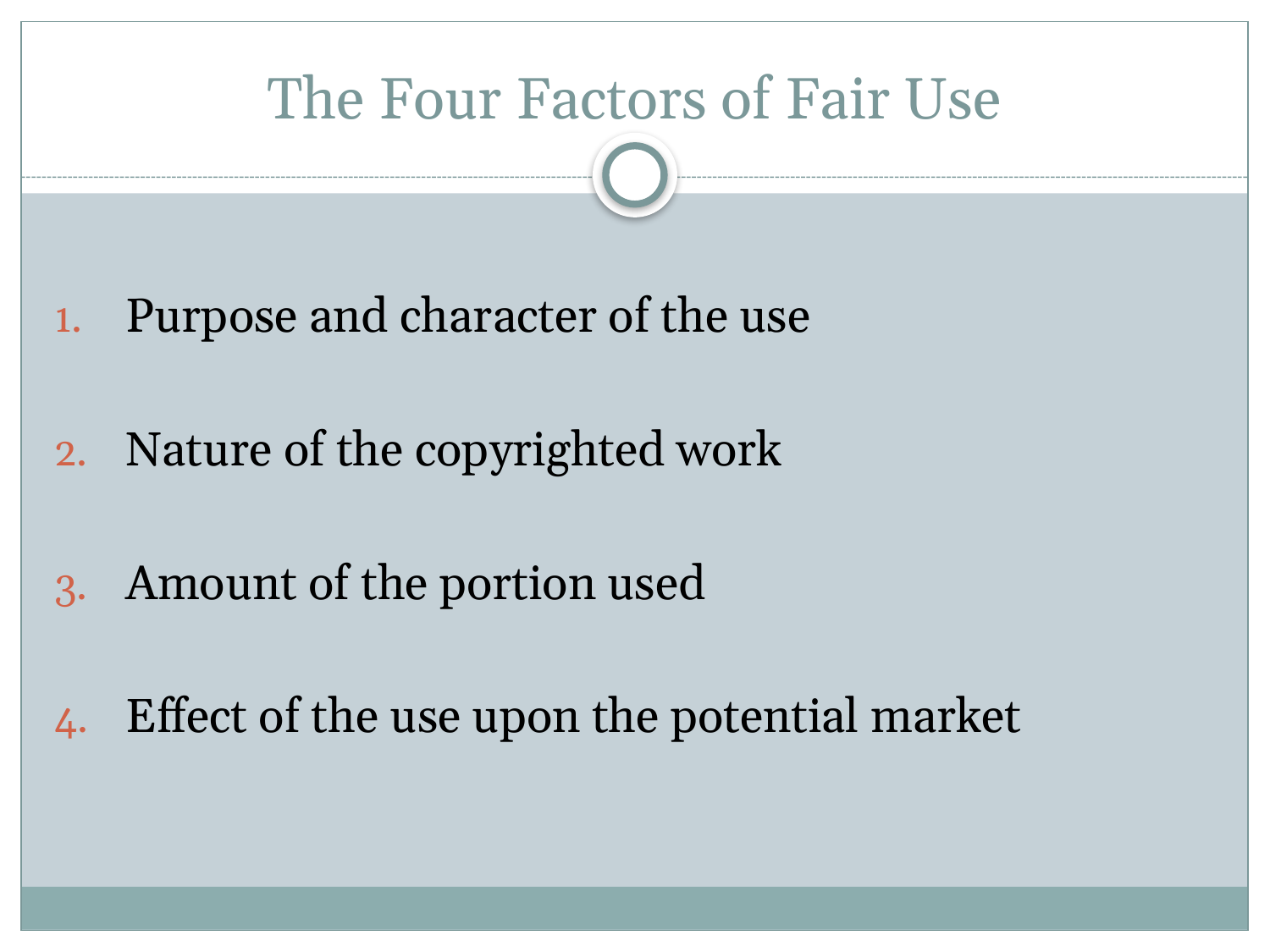

# The Four Factors of Fair Use

Purpose and character of the use

Nature of the copyrighted work

Amount of the portion used

Effect of the use upon the potential market